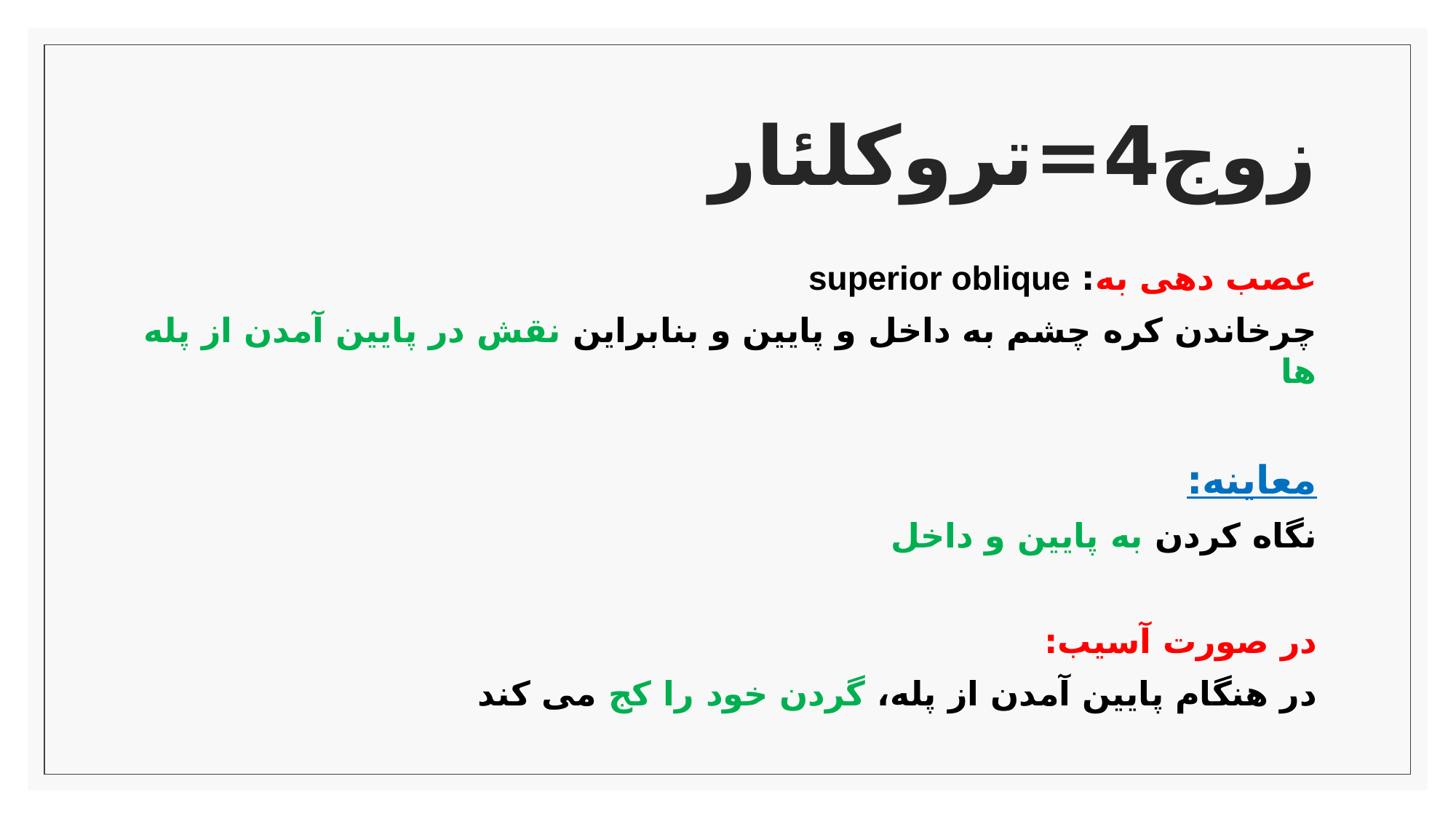

# زوج4=تروکلئار
عصب دهی به: superior oblique
چرخاندن کره چشم به داخل و پایین و بنابراین نقش در پایین آمدن از پله ها

معاینه:
نگاه کردن به پایین و داخل

در صورت آسیب:
در هنگام پایین آمدن از پله، گردن خود را کج می کند